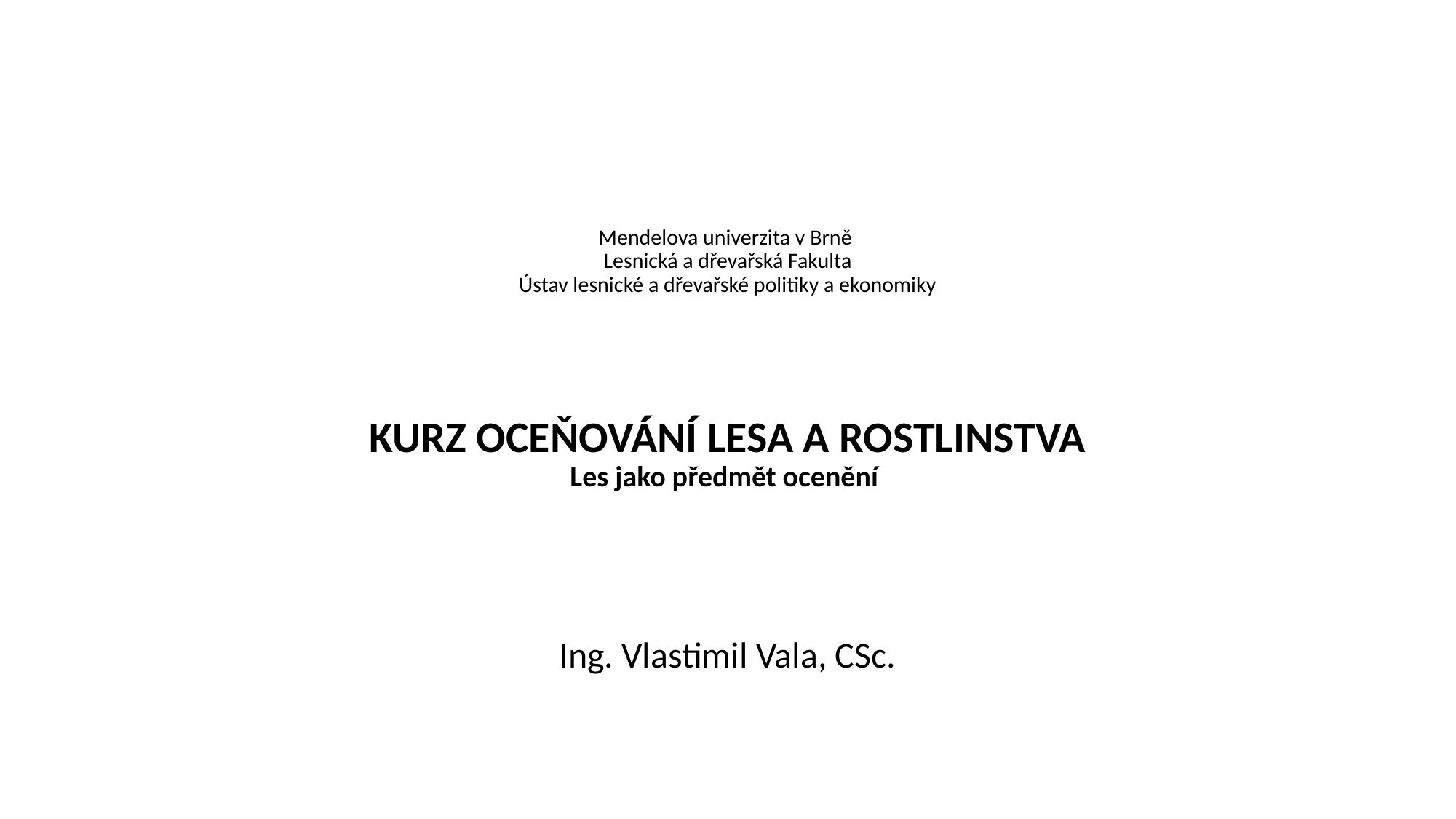

# Mendelova univerzita v Brně Lesnická a dřevařská Fakulta Ústav lesnické a dřevařské politiky a ekonomiky KURZ OCEŇOVÁNÍ LESA A ROSTLINSTVA Les jako předmět ocenění

Ing. Vlastimil Vala, CSc.